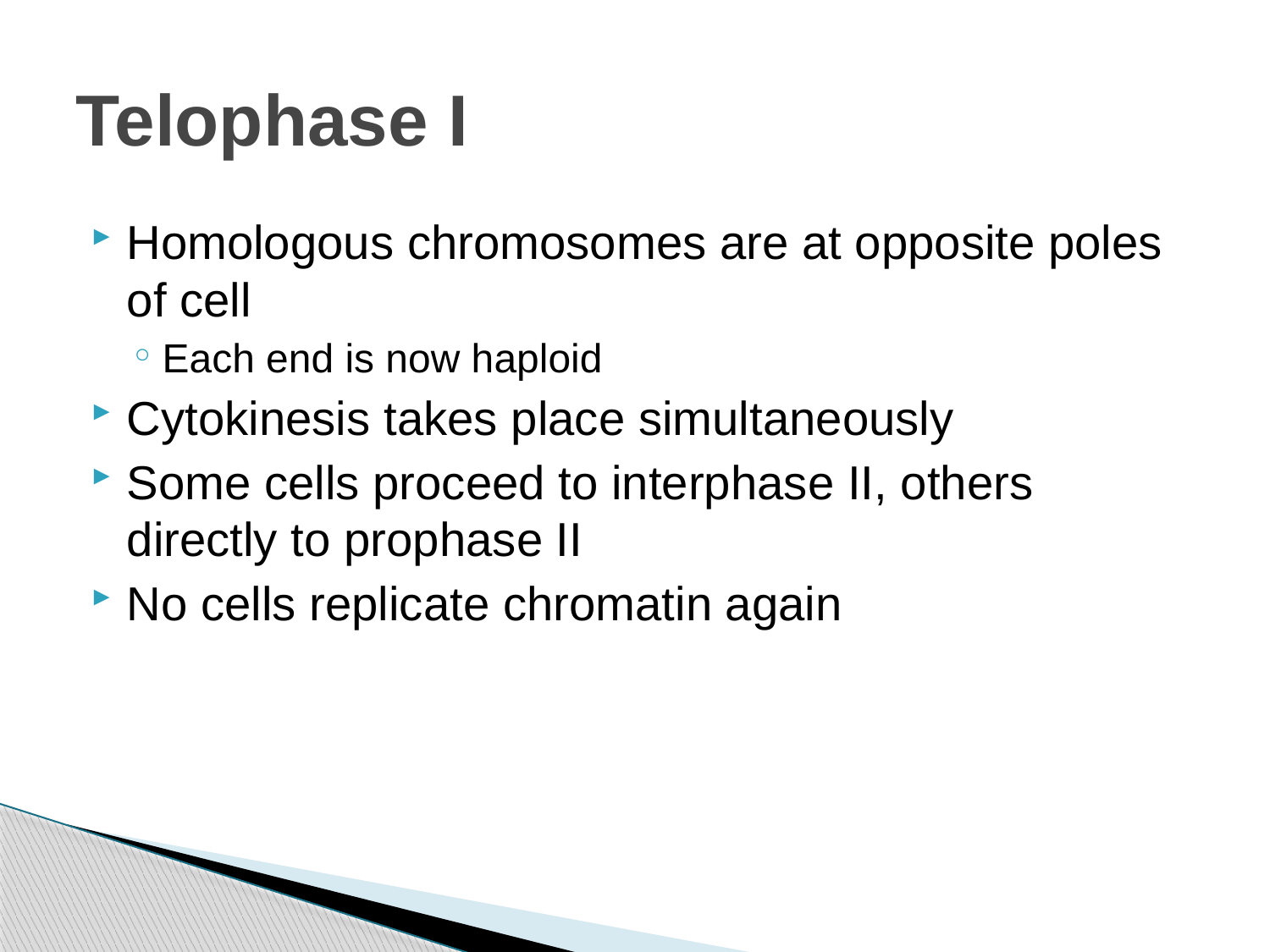

# Telophase I
Homologous chromosomes are at opposite poles of cell
Each end is now haploid
Cytokinesis takes place simultaneously
Some cells proceed to interphase II, others directly to prophase II
No cells replicate chromatin again